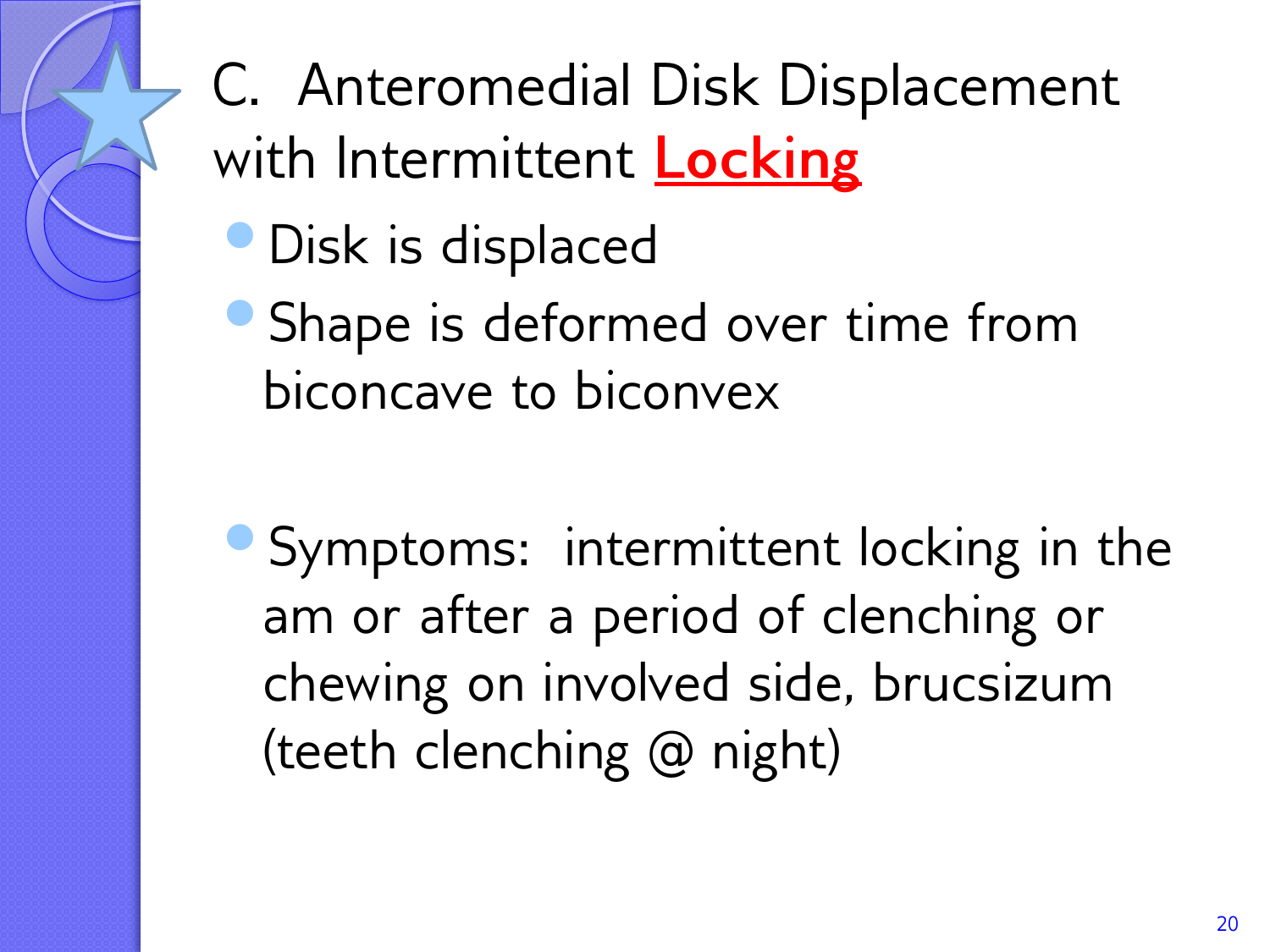

# C.  Anteromedial Disk Displacement with Intermittent Locking

Disk is displaced
Shape is deformed over time from biconcave to biconvex

Symptoms:  intermittent locking in the am or after a period of clenching or chewing on involved side, brucsizum (teeth clenching @ night)

20